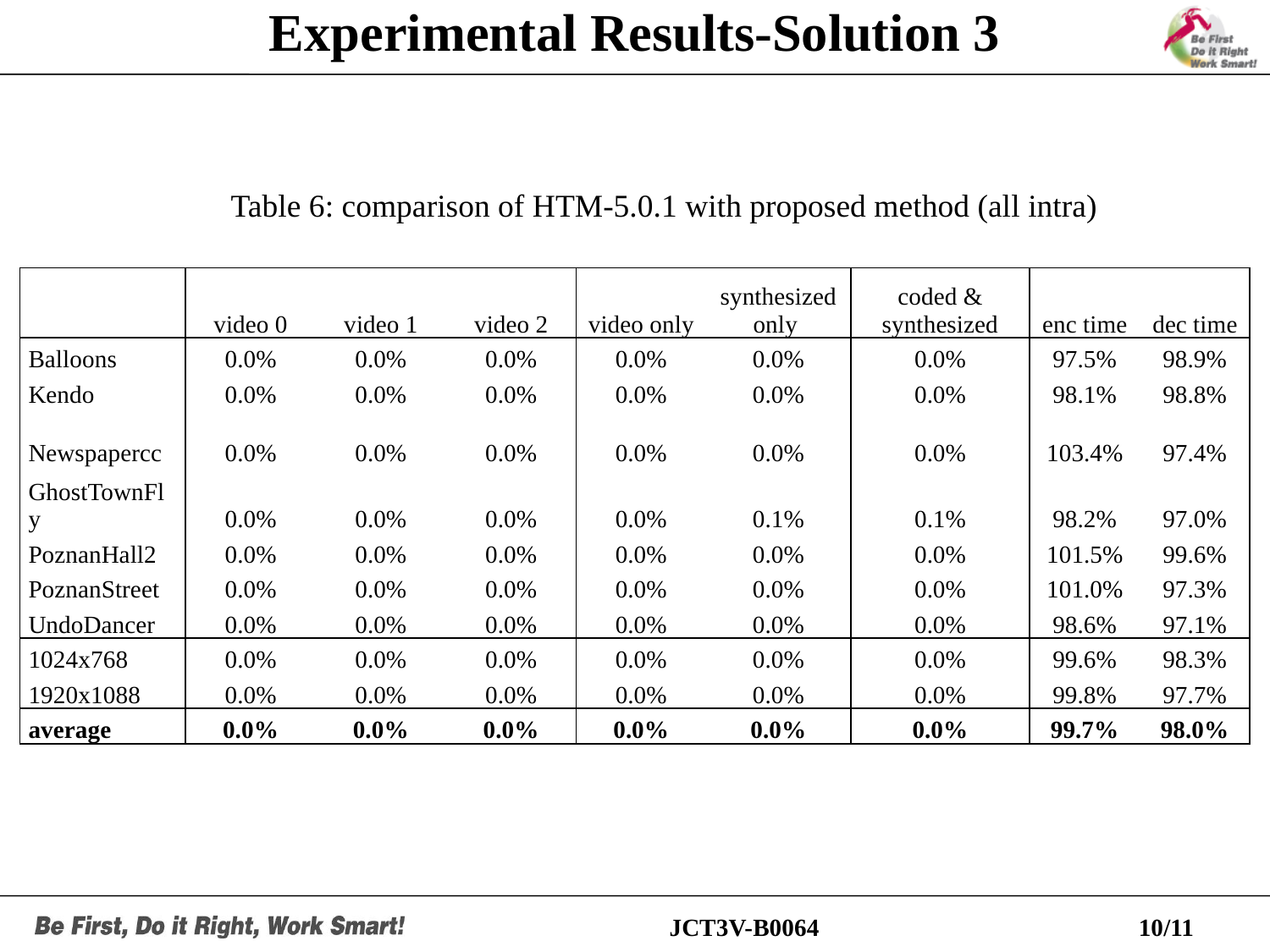

Experimental Results-Solution 3
Table 6: comparison of HTM-5.0.1 with proposed method (all intra)
|  | video 0 | video 1 | video 2 | video only | synthesized only | coded & synthesized | enc time | dec time |
| --- | --- | --- | --- | --- | --- | --- | --- | --- |
| Balloons | 0.0% | 0.0% | 0.0% | 0.0% | 0.0% | 0.0% | 97.5% | 98.9% |
| Kendo | 0.0% | 0.0% | 0.0% | 0.0% | 0.0% | 0.0% | 98.1% | 98.8% |
| Newspapercc | 0.0% | 0.0% | 0.0% | 0.0% | 0.0% | 0.0% | 103.4% | 97.4% |
| GhostTownFly | 0.0% | 0.0% | 0.0% | 0.0% | 0.1% | 0.1% | 98.2% | 97.0% |
| PoznanHall2 | 0.0% | 0.0% | 0.0% | 0.0% | 0.0% | 0.0% | 101.5% | 99.6% |
| PoznanStreet | 0.0% | 0.0% | 0.0% | 0.0% | 0.0% | 0.0% | 101.0% | 97.3% |
| UndoDancer | 0.0% | 0.0% | 0.0% | 0.0% | 0.0% | 0.0% | 98.6% | 97.1% |
| 1024x768 | 0.0% | 0.0% | 0.0% | 0.0% | 0.0% | 0.0% | 99.6% | 98.3% |
| 1920x1088 | 0.0% | 0.0% | 0.0% | 0.0% | 0.0% | 0.0% | 99.8% | 97.7% |
| average | 0.0% | 0.0% | 0.0% | 0.0% | 0.0% | 0.0% | 99.7% | 98.0% |
JCT3V-B0064
10/11